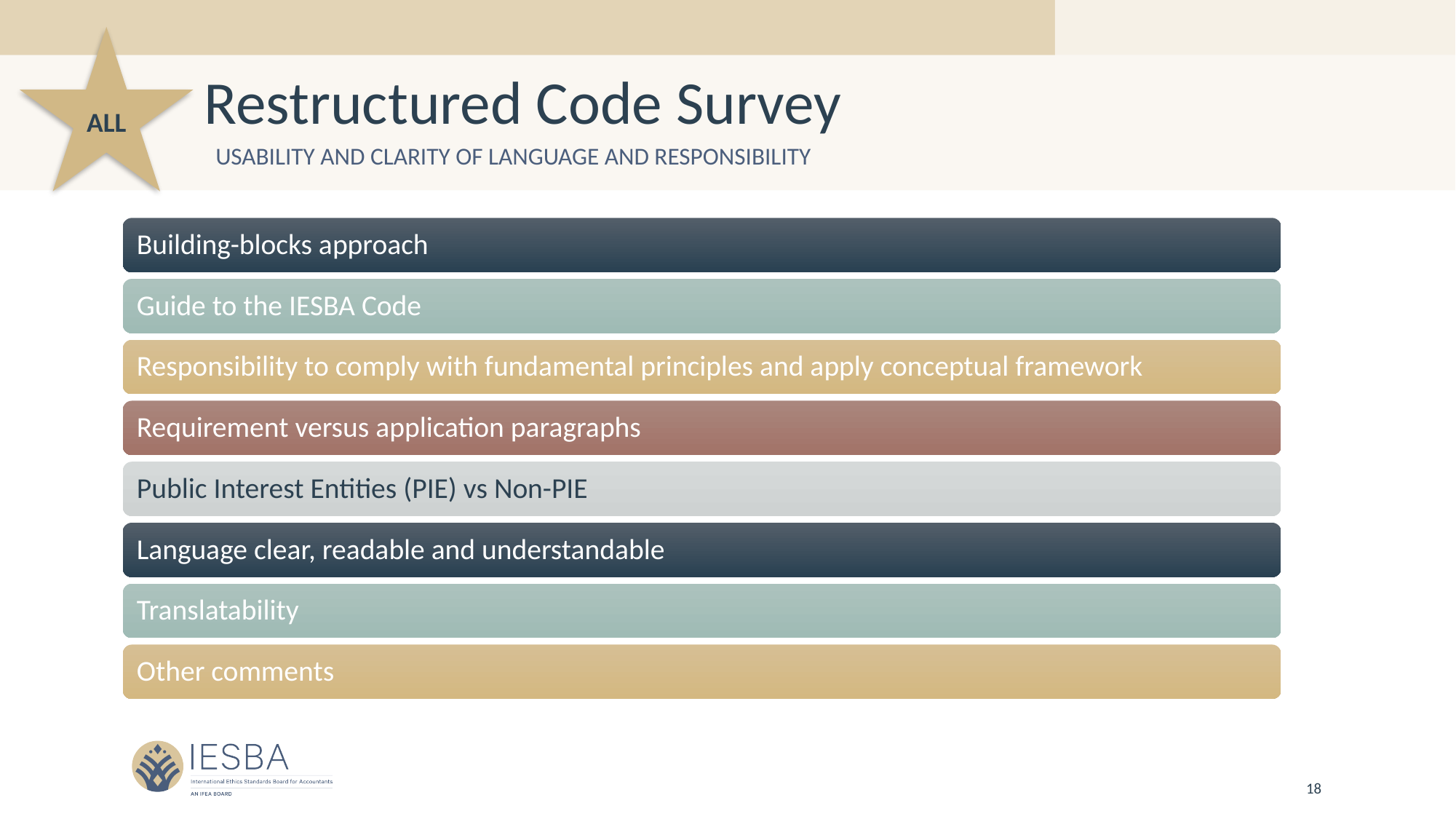

ALL
# Restructured Code Survey
Usability and clarity of language and responsibility
Building-blocks approach
Guide to the IESBA Code
Responsibility to comply with fundamental principles and apply conceptual framework
Requirement versus application paragraphs
Public Interest Entities (PIE) vs Non-PIE
Language clear, readable and understandable
Translatability
Other comments
18